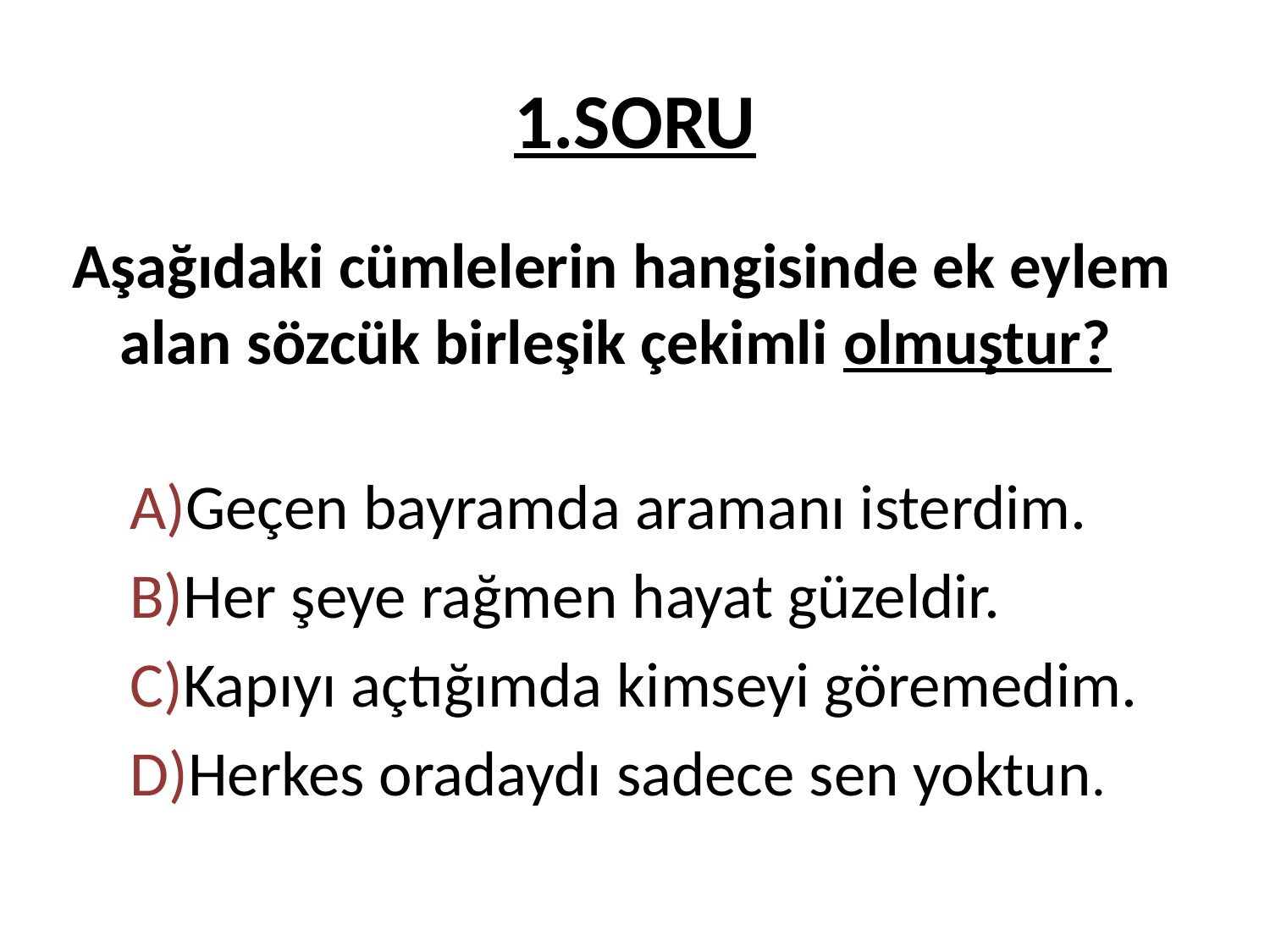

# 1.SORU
Aşağıdaki cümlelerin hangisinde ek eylem alan sözcük birleşik çekimli olmuştur?
    A)Geçen bayramda aramanı isterdim.
    B)Her şeye rağmen hayat güzeldir.
    C)Kapıyı açtığımda kimseyi göremedim.
    D)Herkes oradaydı sadece sen yoktun.